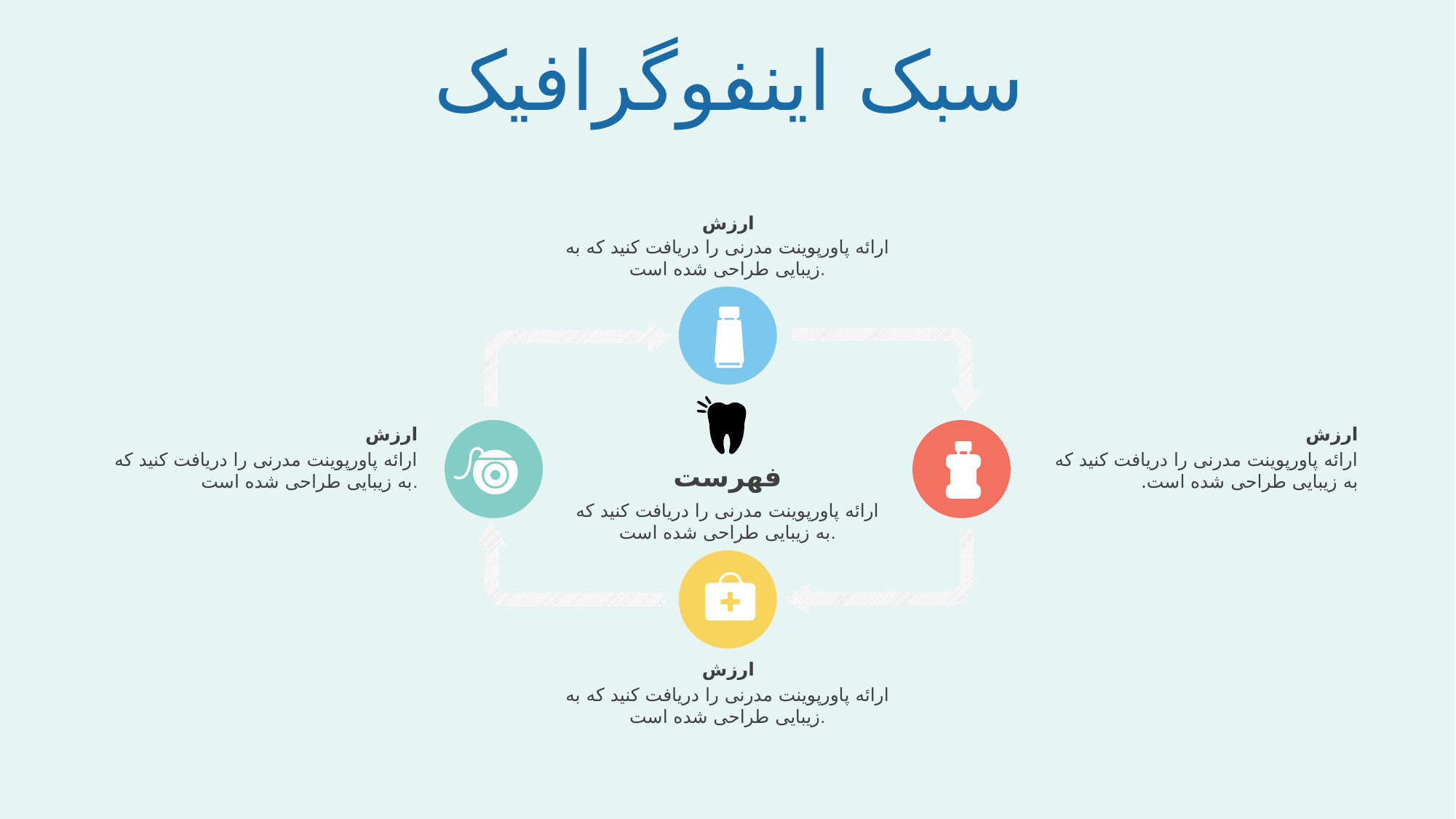

سبک اینفوگرافیک

ارزش
ارائه پاورپوینت مدرنی را دریافت کنید که به زیبایی طراحی شده است.

ارزش
ارائه پاورپوینت مدرنی را دریافت کنید که به زیبایی طراحی شده است.
ارزش
ارائه پاورپوینت مدرنی را دریافت کنید که به زیبایی طراحی شده است.

فهرست
ارائه پاورپوینت مدرنی را دریافت کنید که به زیبایی طراحی شده است.

ارزش
ارائه پاورپوینت مدرنی را دریافت کنید که به زیبایی طراحی شده است.